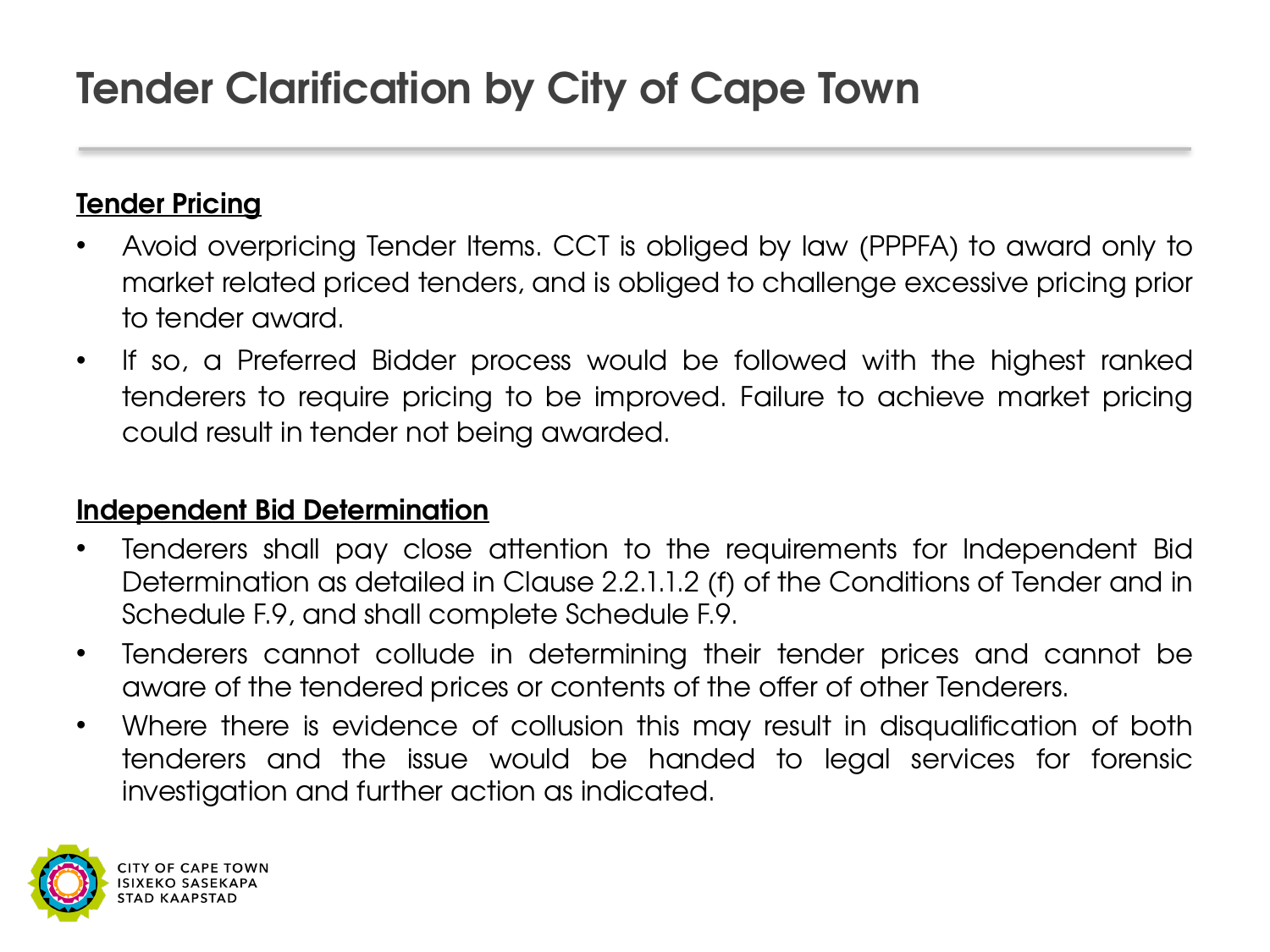

# Tender Clarification by City of Cape Town
Tender Pricing
Avoid overpricing Tender Items. CCT is obliged by law (PPPFA) to award only to market related priced tenders, and is obliged to challenge excessive pricing prior to tender award.
If so, a Preferred Bidder process would be followed with the highest ranked tenderers to require pricing to be improved. Failure to achieve market pricing could result in tender not being awarded.

Independent Bid Determination
Tenderers shall pay close attention to the requirements for Independent Bid Determination as detailed in Clause 2.2.1.1.2 (f) of the Conditions of Tender and in Schedule F.9, and shall complete Schedule F.9.
Tenderers cannot collude in determining their tender prices and cannot be aware of the tendered prices or contents of the offer of other Tenderers.
Where there is evidence of collusion this may result in disqualification of both tenderers and the issue would be handed to legal services for forensic investigation and further action as indicated.